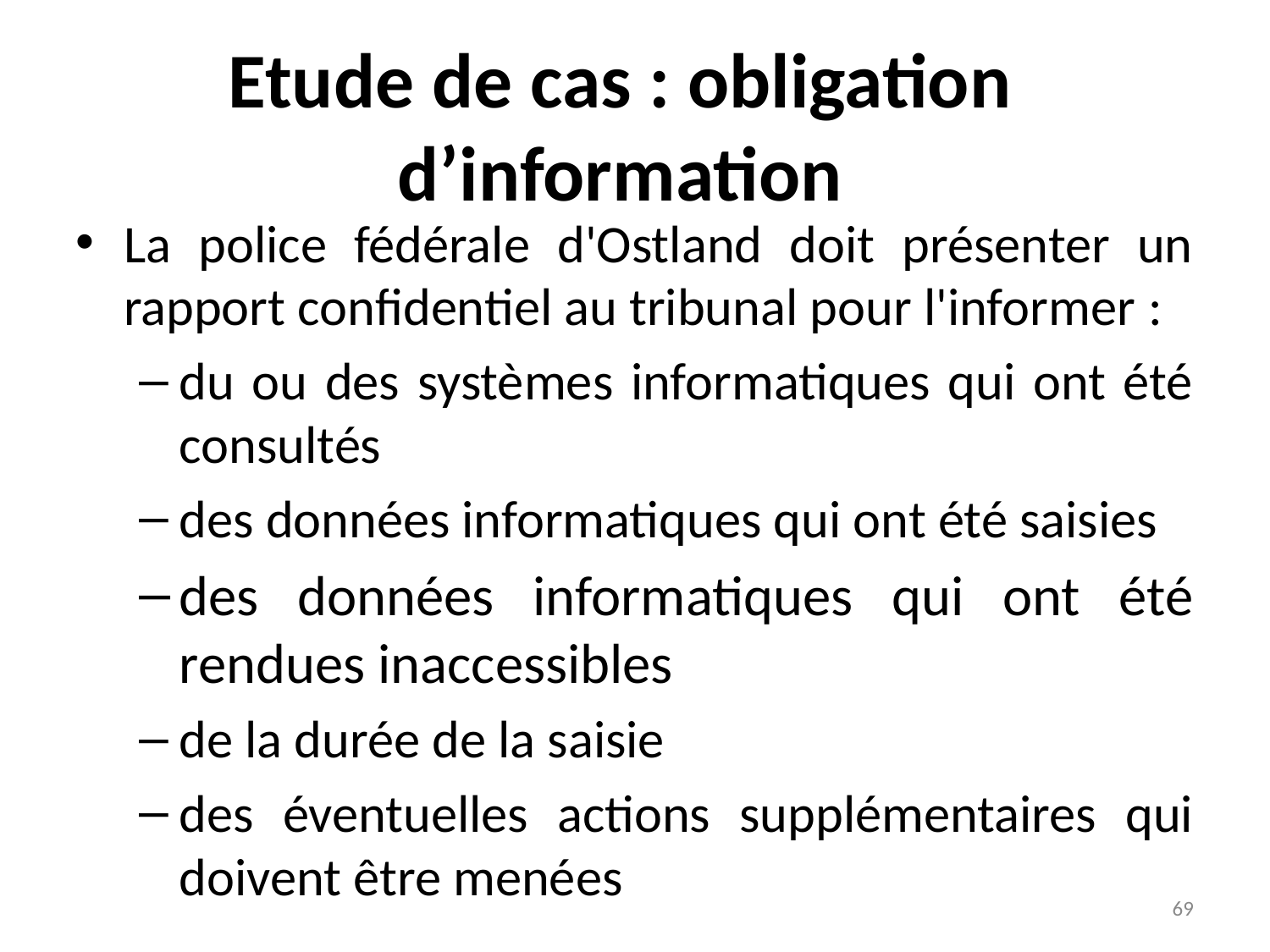

# Etude de cas : obligation d’information

La police fédérale d'Ostland doit présenter un rapport confidentiel au tribunal pour l'informer :
du ou des systèmes informatiques qui ont été consultés
des données informatiques qui ont été saisies
des données informatiques qui ont été rendues inaccessibles
de la durée de la saisie
des éventuelles actions supplémentaires qui doivent être menées
69